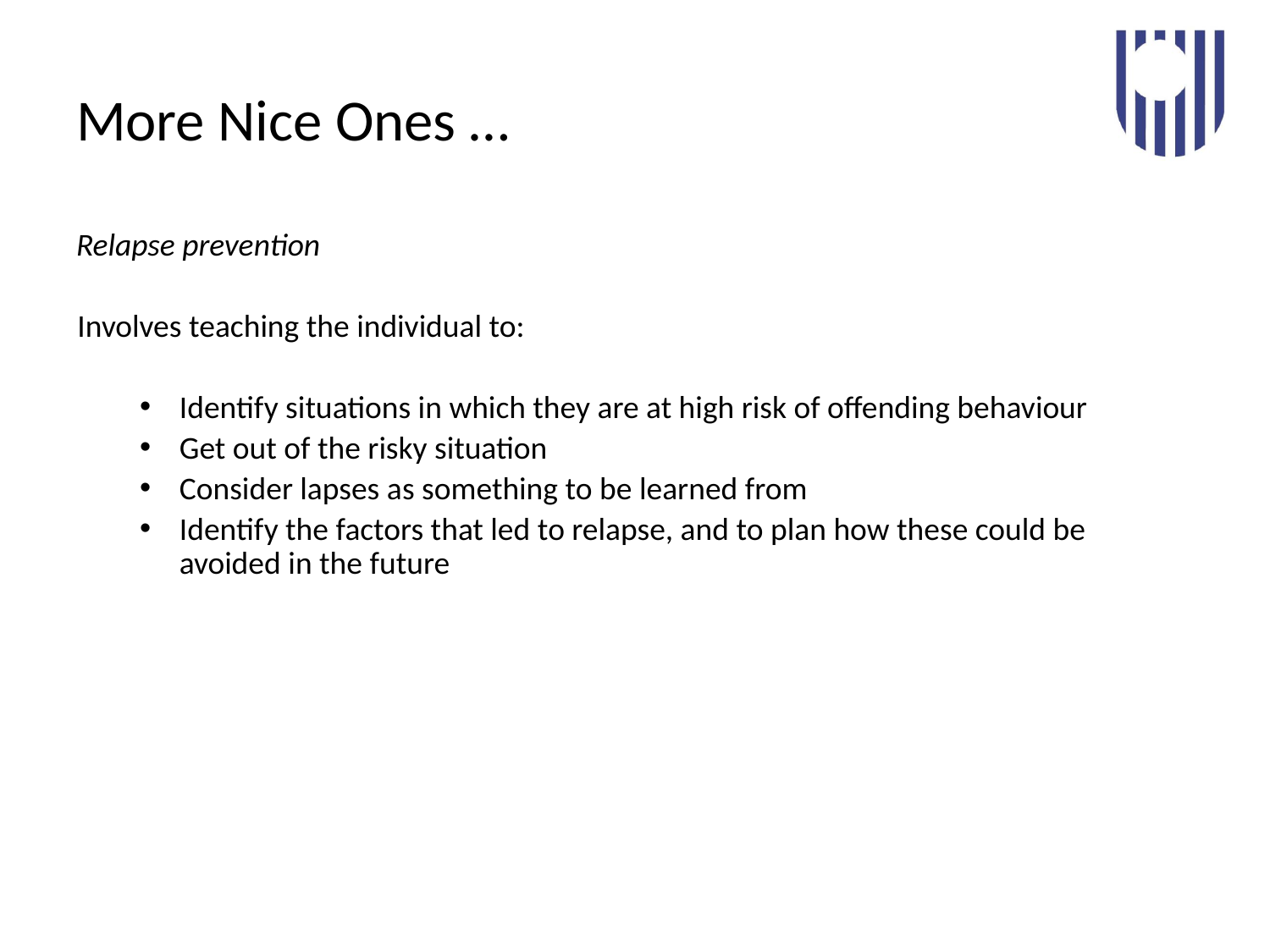

# More Nice Ones …
Relapse prevention

Involves teaching the individual to:

Identify situations in which they are at high risk of offending behaviour
Get out of the risky situation
Consider lapses as something to be learned from
Identify the factors that led to relapse, and to plan how these could be avoided in the future